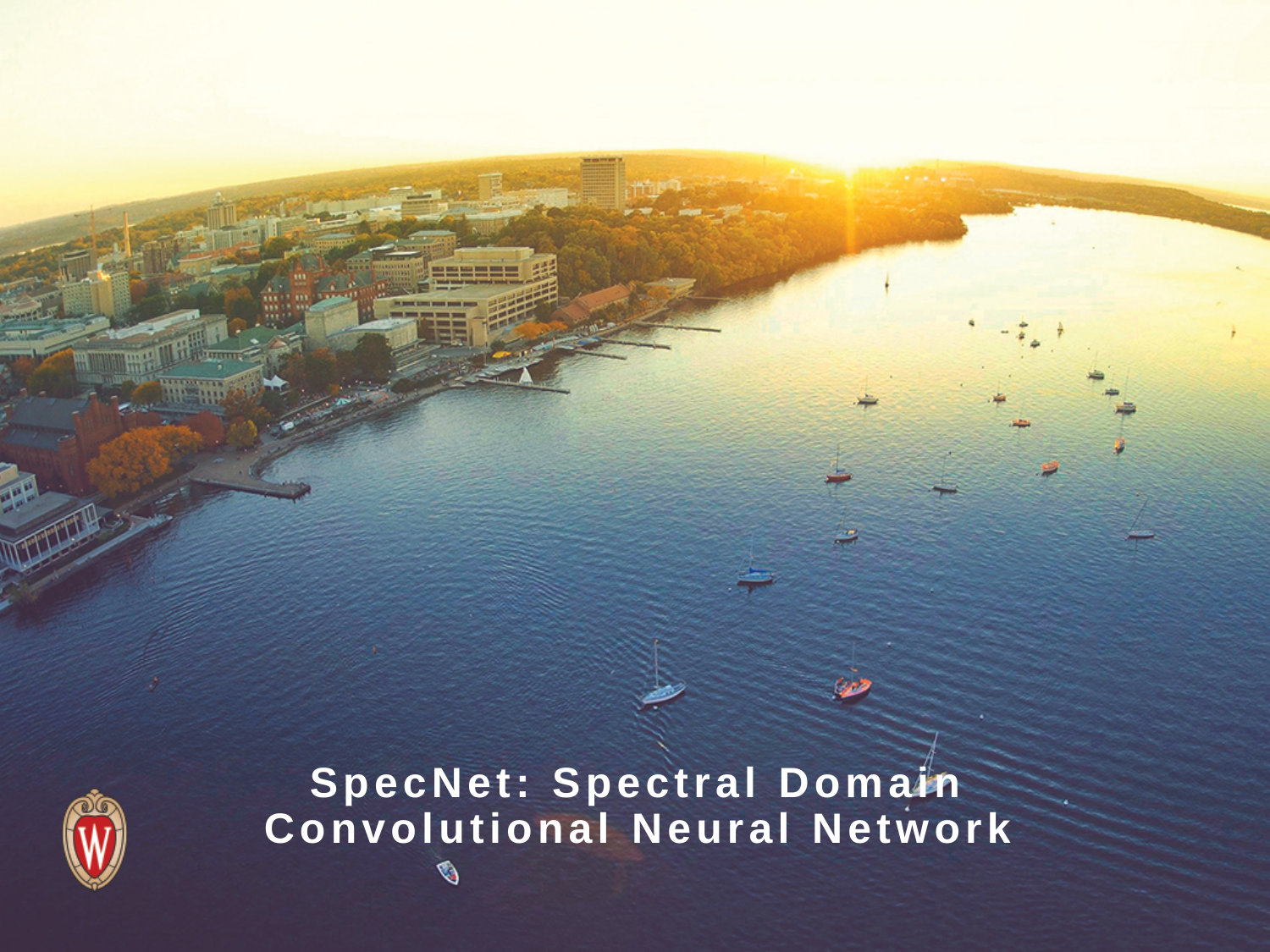

# SpecNet: Spectral Domain Convolutional Neural Network